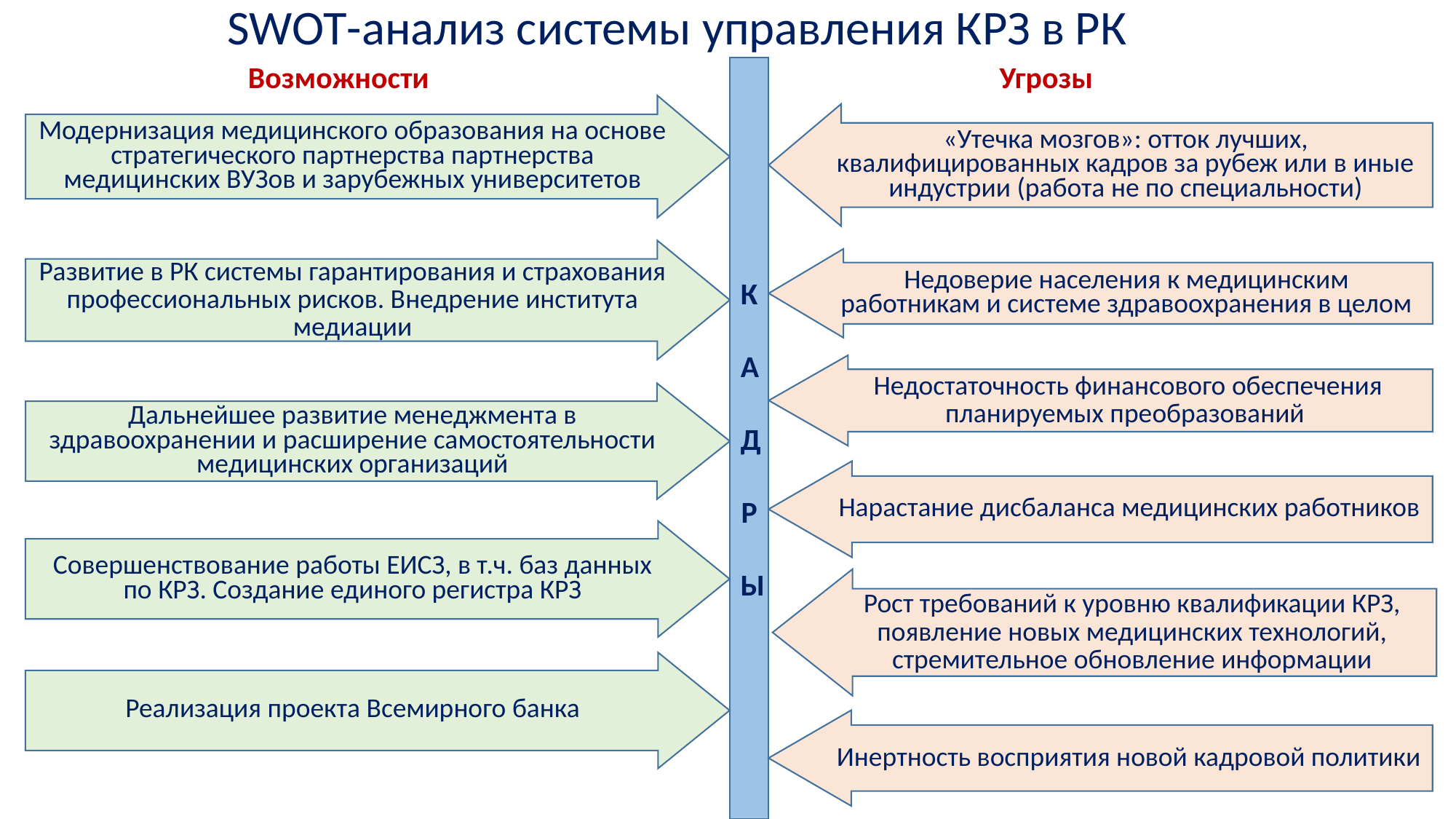

# SWOT-анализ системы управления КРЗ в РК
Возможности
Угрозы
К
  А

Д

Р

Ы
Модернизация медицинского образования на основе стратегического партнерства партнерства медицинских ВУЗов и зарубежных университетов
«Утечка мозгов»: отток лучших, квалифицированных кадров за рубеж или в иные индустрии (работа не по специальности)
Развитие в РК системы гарантирования и страхования профессиональных рисков. Внедрение института медиации
Недоверие населения к медицинским работникам и системе здравоохранения в целом
Недостаточность финансового обеспечения планируемых преобразований
Дальнейшее развитие менеджмента в здравоохранении и расширение самостоятельности медицинских организаций
Нарастание дисбаланса медицинских работников
Совершенствование работы ЕИСЗ, в т.ч. баз данных по КРЗ. Создание единого регистра КРЗ
Рост требований к уровню квалификации КРЗ, появление новых медицинских технологий, стремительное обновление информации
Реализация проекта Всемирного банка
Инертность восприятия новой кадровой политики